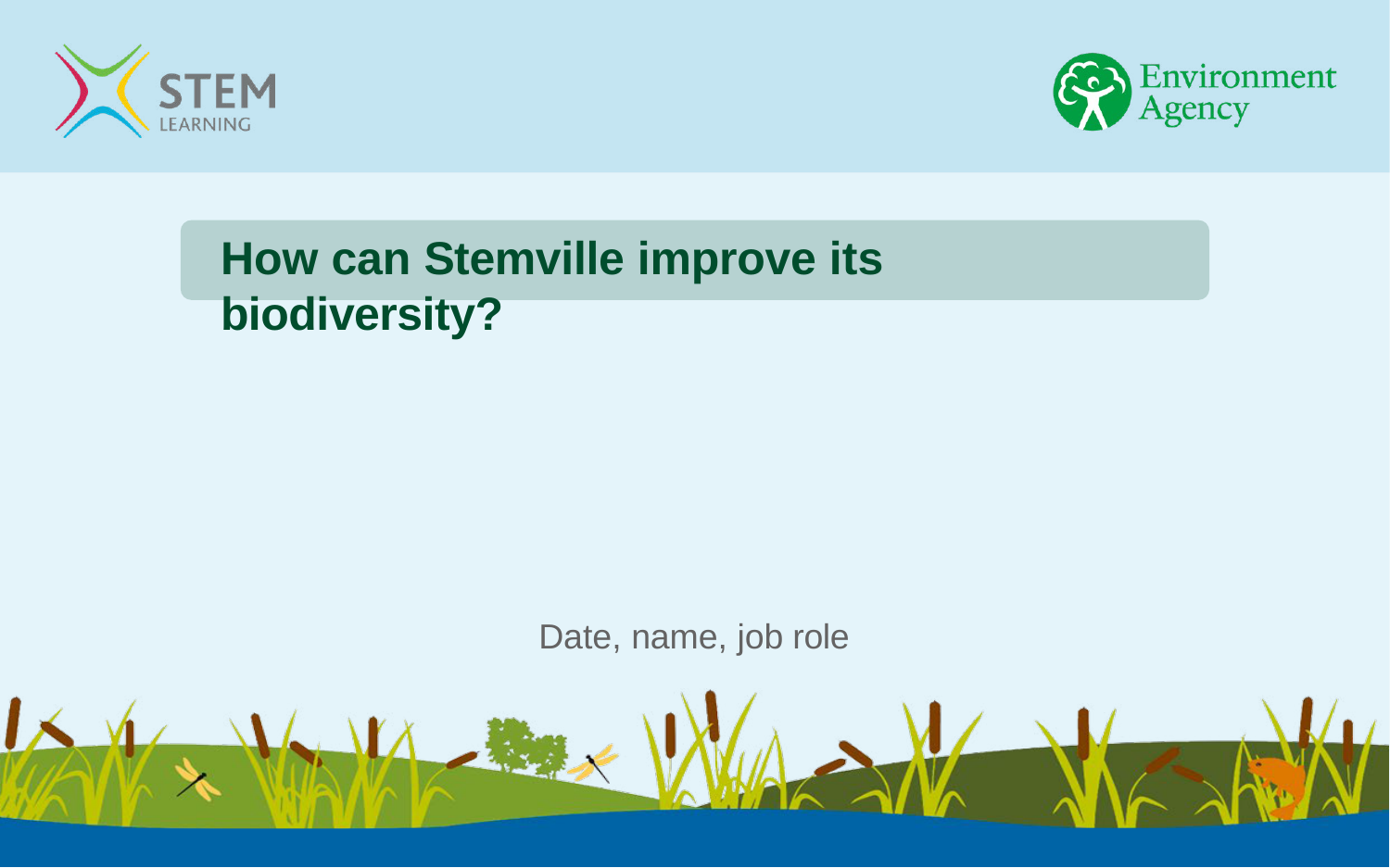

# How can Stemville improve its biodiversity?

Date, name, job role